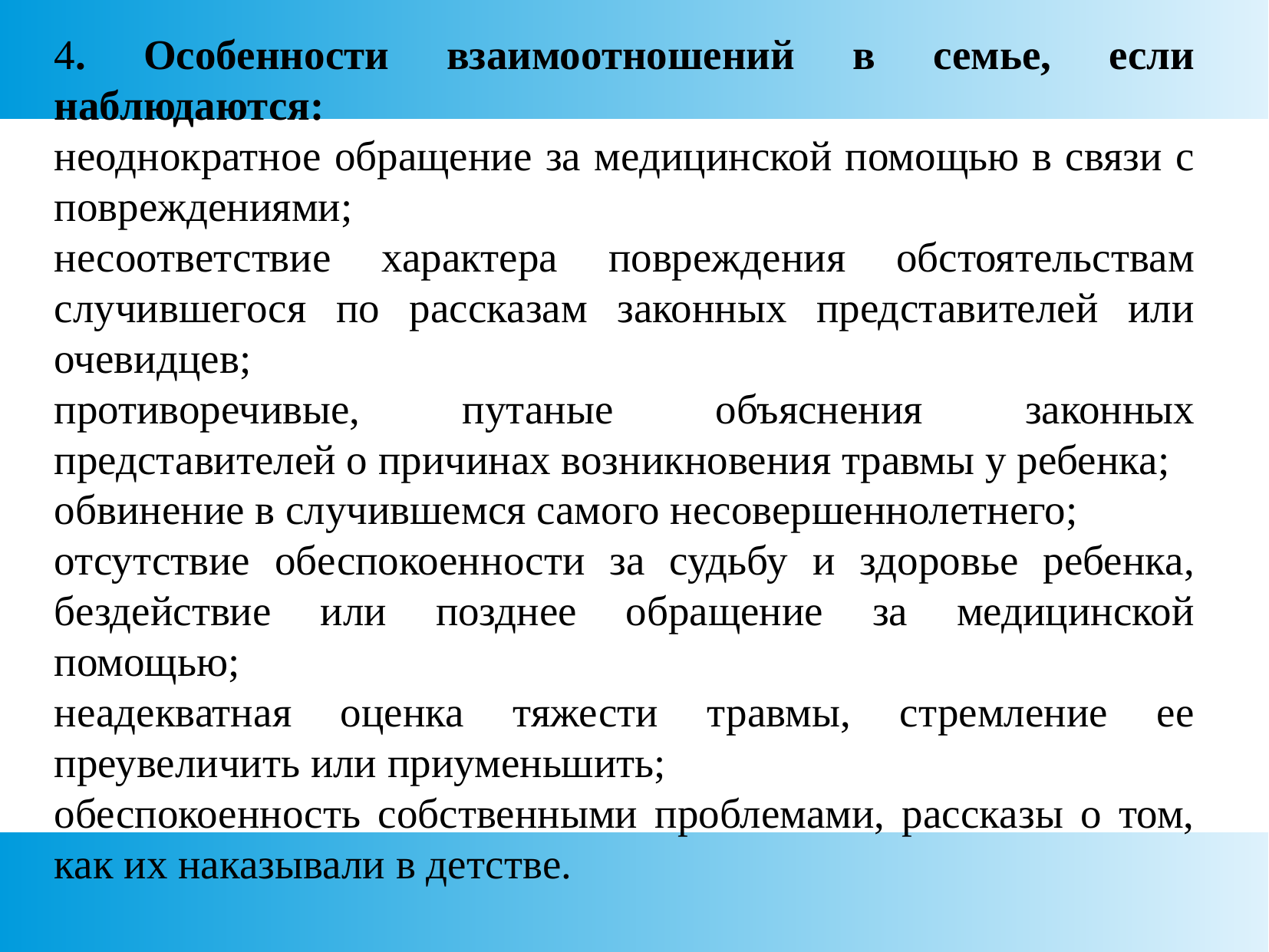

4. Особенности взаимоотношений в семье, если наблюдаются:
неоднократное обращение за медицинской помощью в связи с повреждениями;
несоответствие характера повреждения обстоятельствам случившегося по рассказам законных представителей или очевидцев;
противоречивые, путаные объяснения законных представителей о причинах возникновения травмы у ребенка;
обвинение в случившемся самого несовершеннолетнего;
отсутствие обеспокоенности за судьбу и здоровье ребенка, бездействие или позднее обращение за медицинской помощью;
неадекватная оценка тяжести травмы, стремление ее преувеличить или приуменьшить;
обеспокоенность собственными проблемами, рассказы о том, как их наказывали в детстве.